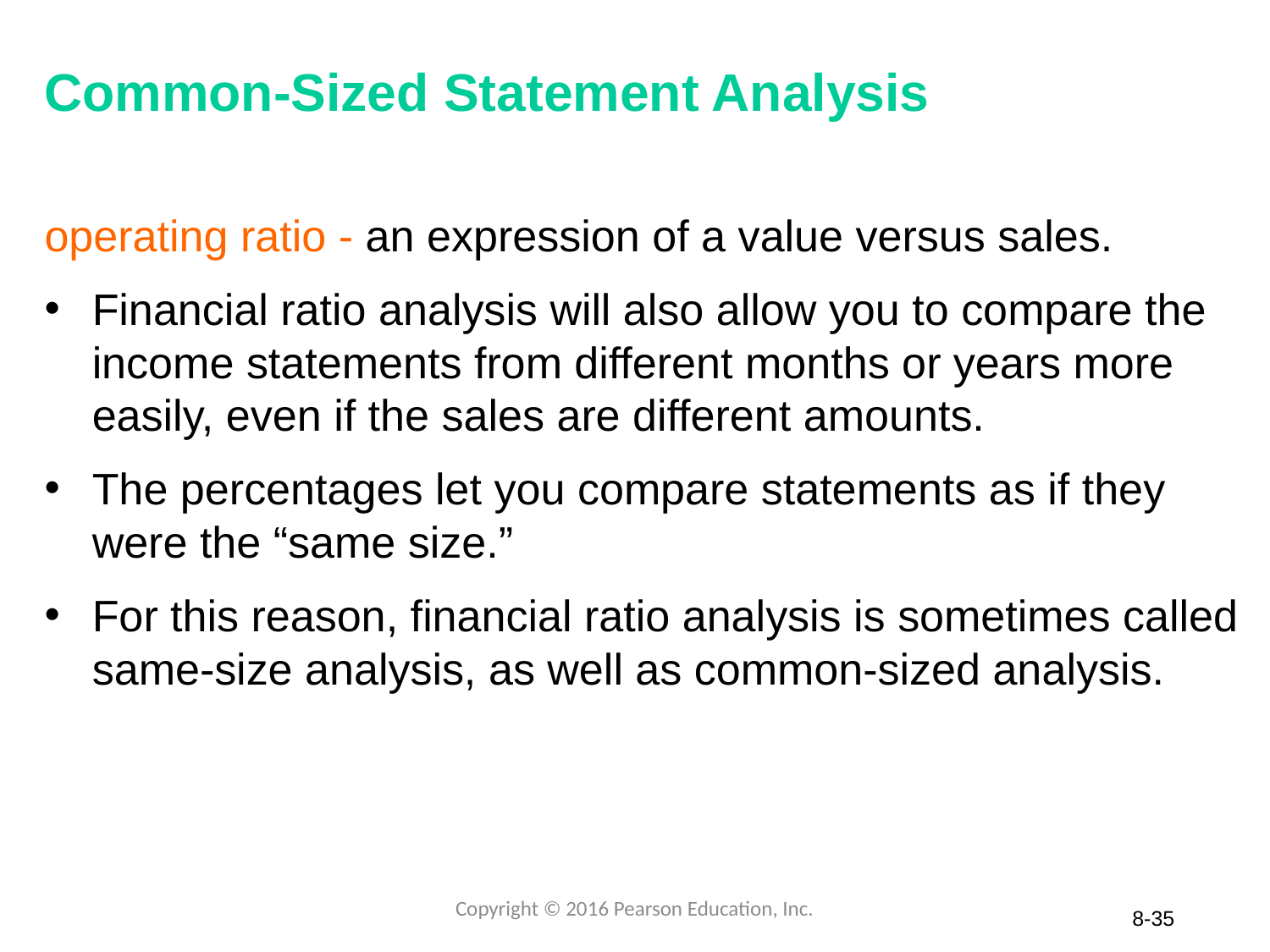

# Common-Sized Statement Analysis
operating ratio - an expression of a value versus sales.

Financial ratio analysis will also allow you to compare the income statements from different months or years more easily, even if the sales are different amounts.

The percentages let you compare statements as if they were the “same size.”

For this reason, financial ratio analysis is sometimes called same-size analysis, as well as common-sized analysis.

Copyright © 2016 Pearson Education, Inc.